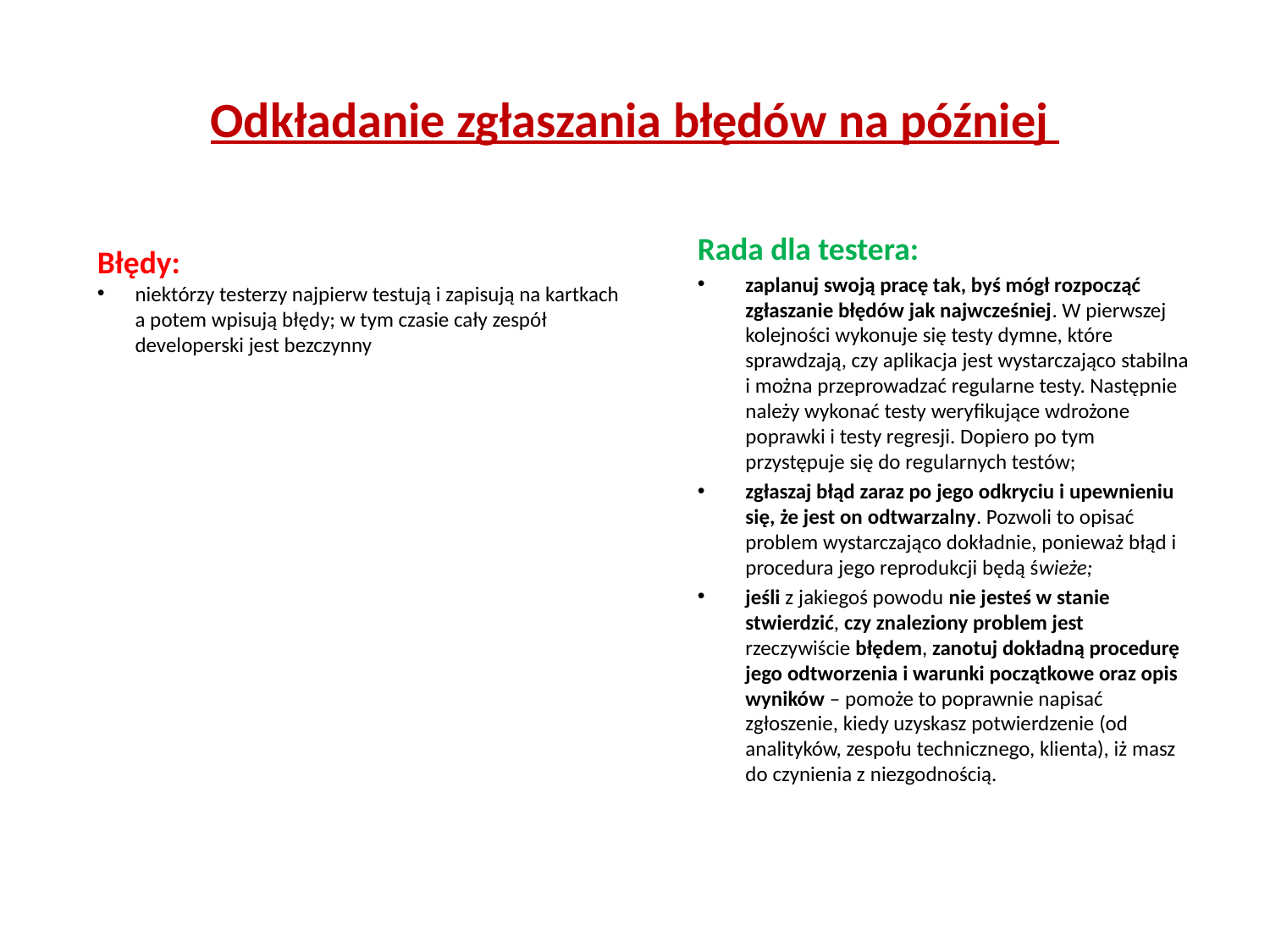

# Odkładanie zgłaszania błędów na później
Rada dla testera:
zaplanuj swoją pracę tak, byś mógł rozpocząć zgłaszanie błędów jak najwcześniej. W pierwszej kolejności wykonuje się testy dymne, które sprawdzają, czy aplikacja jest wystarczająco stabilna i można przeprowadzać regularne testy. Następnie należy wykonać testy weryfikujące wdrożone poprawki i testy regresji. Dopiero po tym przystępuje się do regularnych testów;
zgłaszaj błąd zaraz po jego odkryciu i upewnieniu się, że jest on odtwarzalny. Pozwoli to opisać problem wystarczająco dokładnie, ponieważ błąd i procedura jego reprodukcji będą świeże;
jeśli z jakiegoś powodu nie jesteś w stanie stwierdzić, czy znaleziony problem jest rzeczywiście błędem, zanotuj dokładną procedurę jego odtworzenia i warunki początkowe oraz opis wyników – pomoże to poprawnie napisać zgłoszenie, kiedy uzyskasz potwierdzenie (od analityków, zespołu technicznego, klienta), iż masz do czynienia z niezgodnością.
Błędy:
niektórzy testerzy najpierw testują i zapisują na kartkach a potem wpisują błędy; w tym czasie cały zespół developerski jest bezczynny